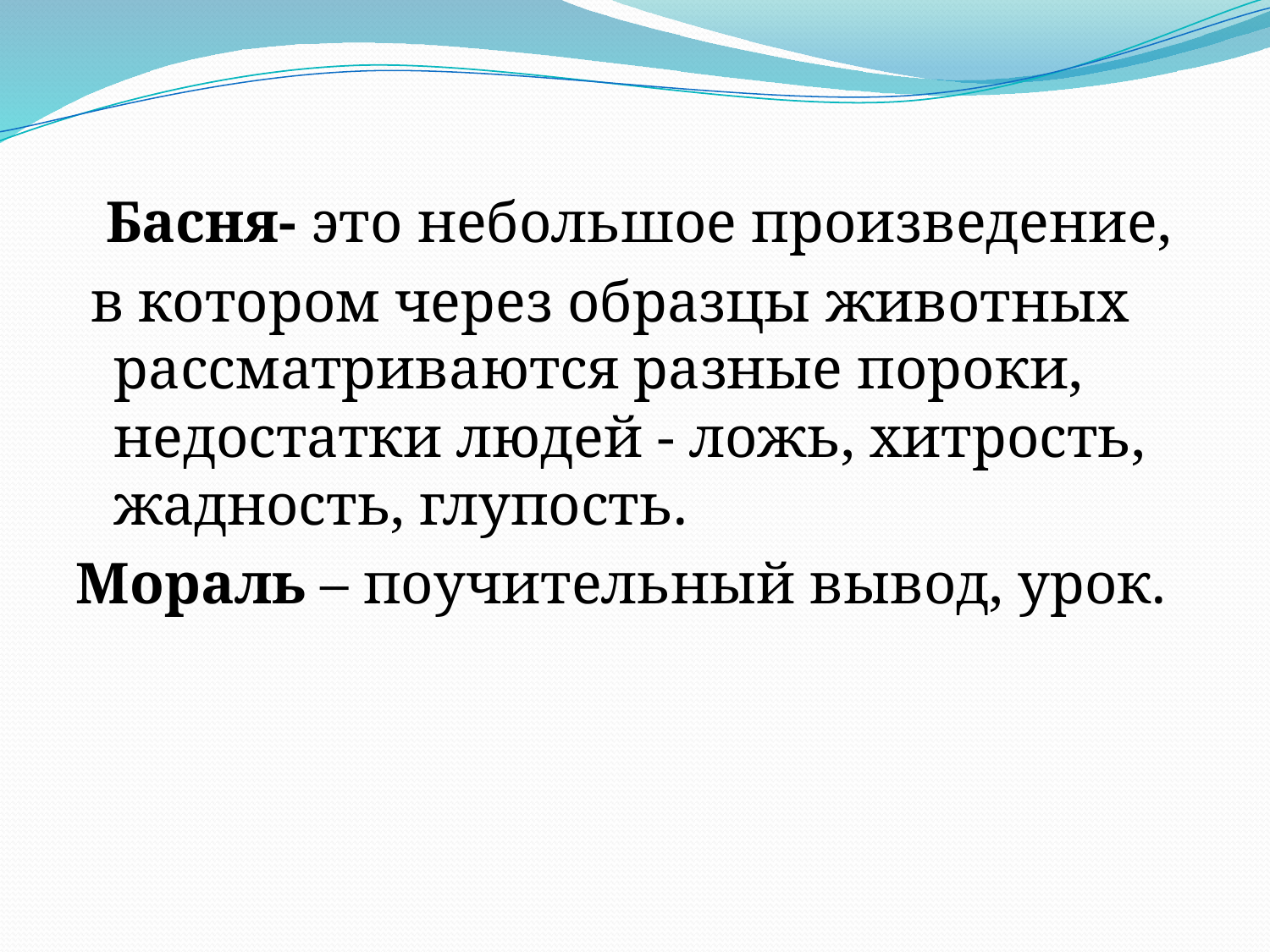

#
  Басня- это небольшое произведение,
 в котором через образцы животных рассматриваются разные пороки, недостатки людей - ложь, хитрость, жадность, глупость.
Мораль – поучительный вывод, урок.